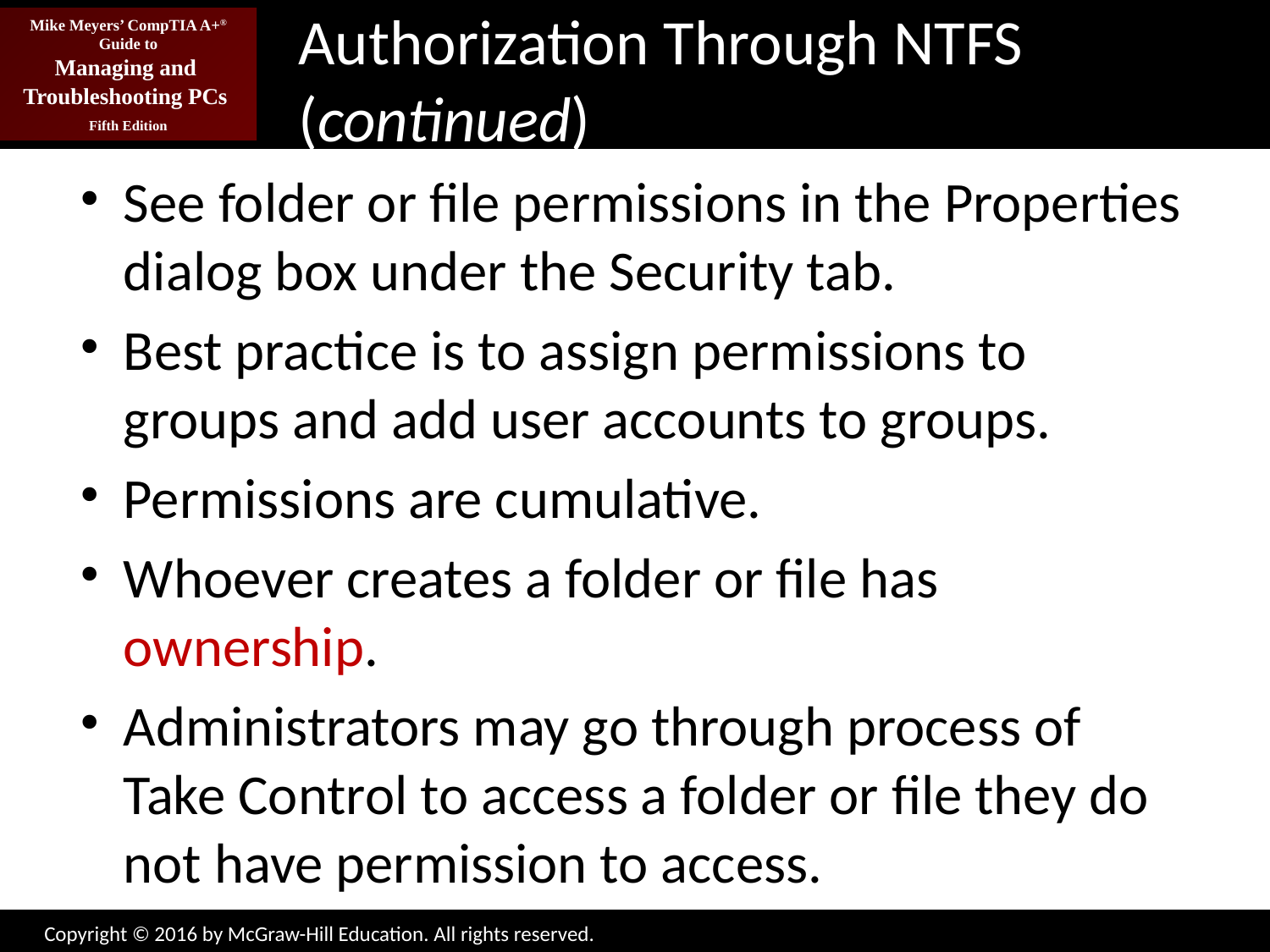

# Authorization Through NTFS (continued)
See folder or file permissions in the Properties dialog box under the Security tab.
Best practice is to assign permissions to groups and add user accounts to groups.
Permissions are cumulative.
Whoever creates a folder or file has ownership.
Administrators may go through process of Take Control to access a folder or file they do not have permission to access.